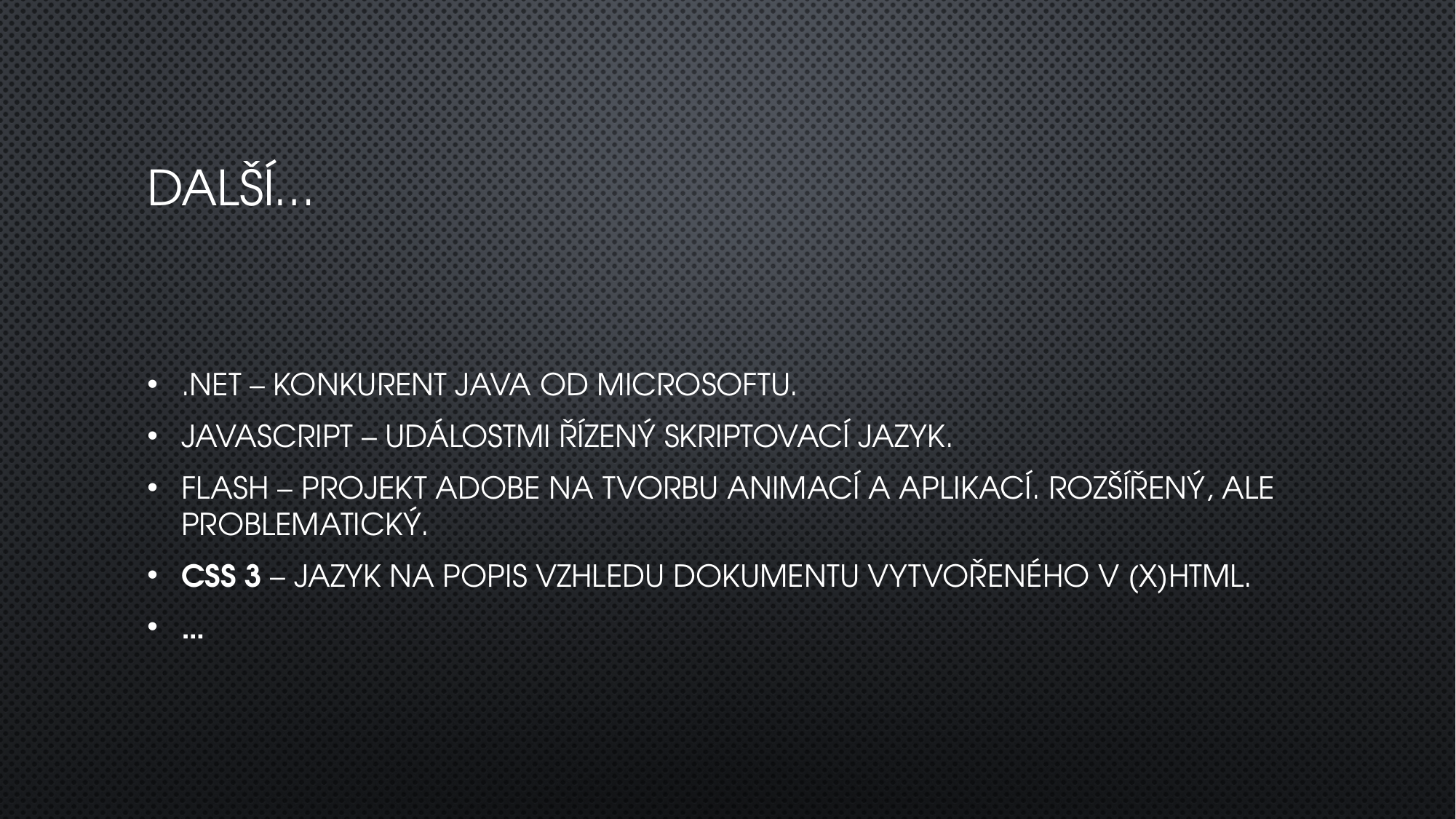

# Další…
.NET – konkurent JAVA od Microsoftu.
JavaScript – událostmi řízený skriptovací jazyk.
Flash – projekt Adobe na tvorbu animací a aplikací. Rozšířený, ale problematický.
CSS 3 – Jazyk na popis vzhledu dokumentu vytvořeného v (X)HTML.
…